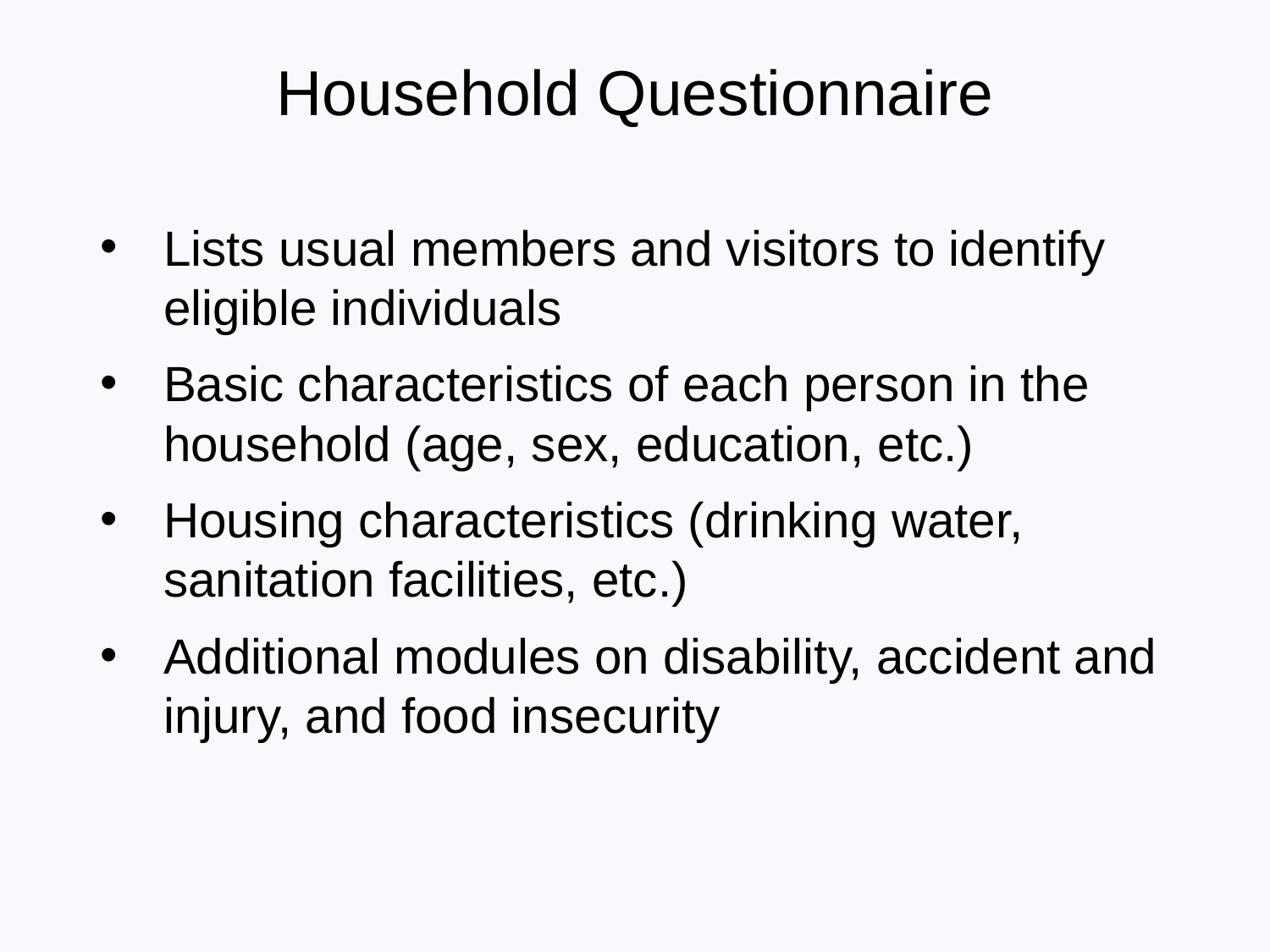

# Household Questionnaire
Lists usual members and visitors to identify eligible individuals
Basic characteristics of each person in the household (age, sex, education, etc.)
Housing characteristics (drinking water, sanitation facilities, etc.)
Additional modules on disability, accident and injury, and food insecurity